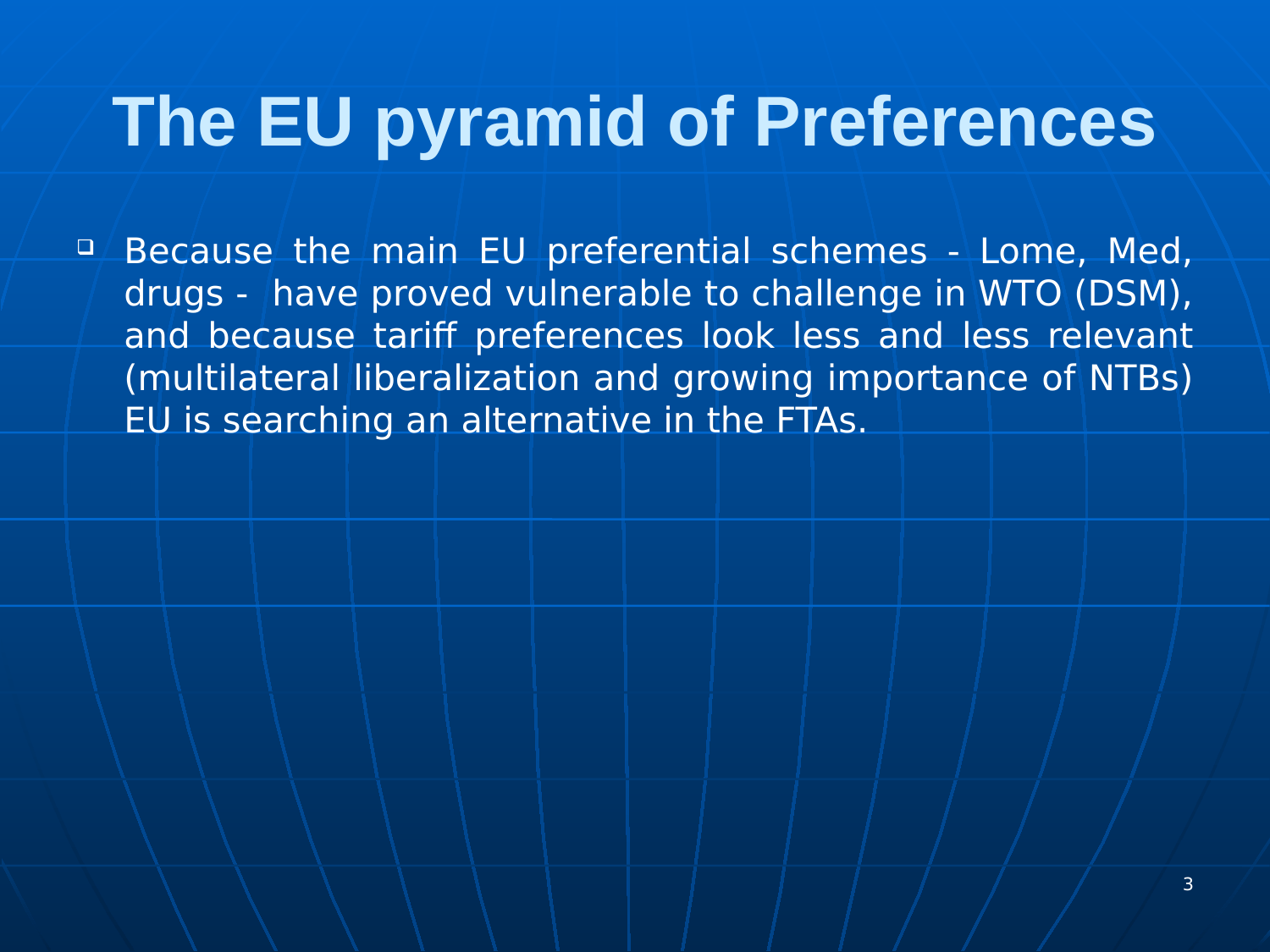

# The EU pyramid of Preferences
Because the main EU preferential schemes - Lome, Med, drugs -  have proved vulnerable to challenge in WTO (DSM), and because tariff preferences look less and less relevant (multilateral liberalization and growing importance of NTBs) EU is searching an alternative in the FTAs.

3